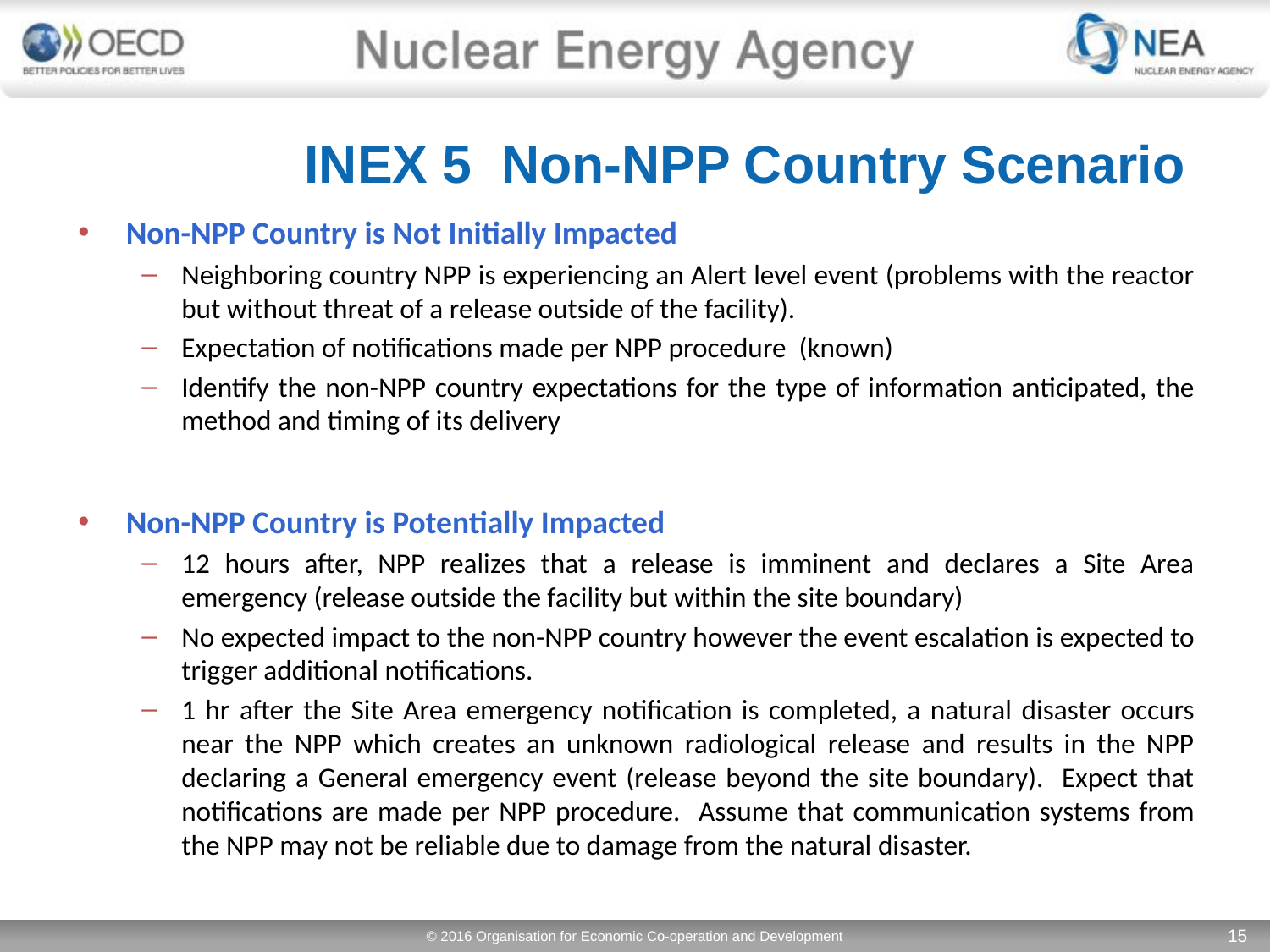

INEX 5  Non-NPP Country Scenario
Non-NPP Country is Not Initially Impacted
Neighboring country NPP is experiencing an Alert level event (problems with the reactor but without threat of a release outside of the facility).
Expectation of notifications made per NPP procedure  (known)
Identify the non-NPP country expectations for the type of information anticipated, the method and timing of its delivery

Non-NPP Country is Potentially Impacted
12 hours after, NPP realizes that a release is imminent and declares a Site Area emergency (release outside the facility but within the site boundary)
No expected impact to the non-NPP country however the event escalation is expected to trigger additional notifications.
1 hr after the Site Area emergency notification is completed, a natural disaster occurs near the NPP which creates an unknown radiological release and results in the NPP declaring a General emergency event (release beyond the site boundary).  Expect that notifications are made per NPP procedure.  Assume that communication systems from the NPP may not be reliable due to damage from the natural disaster.